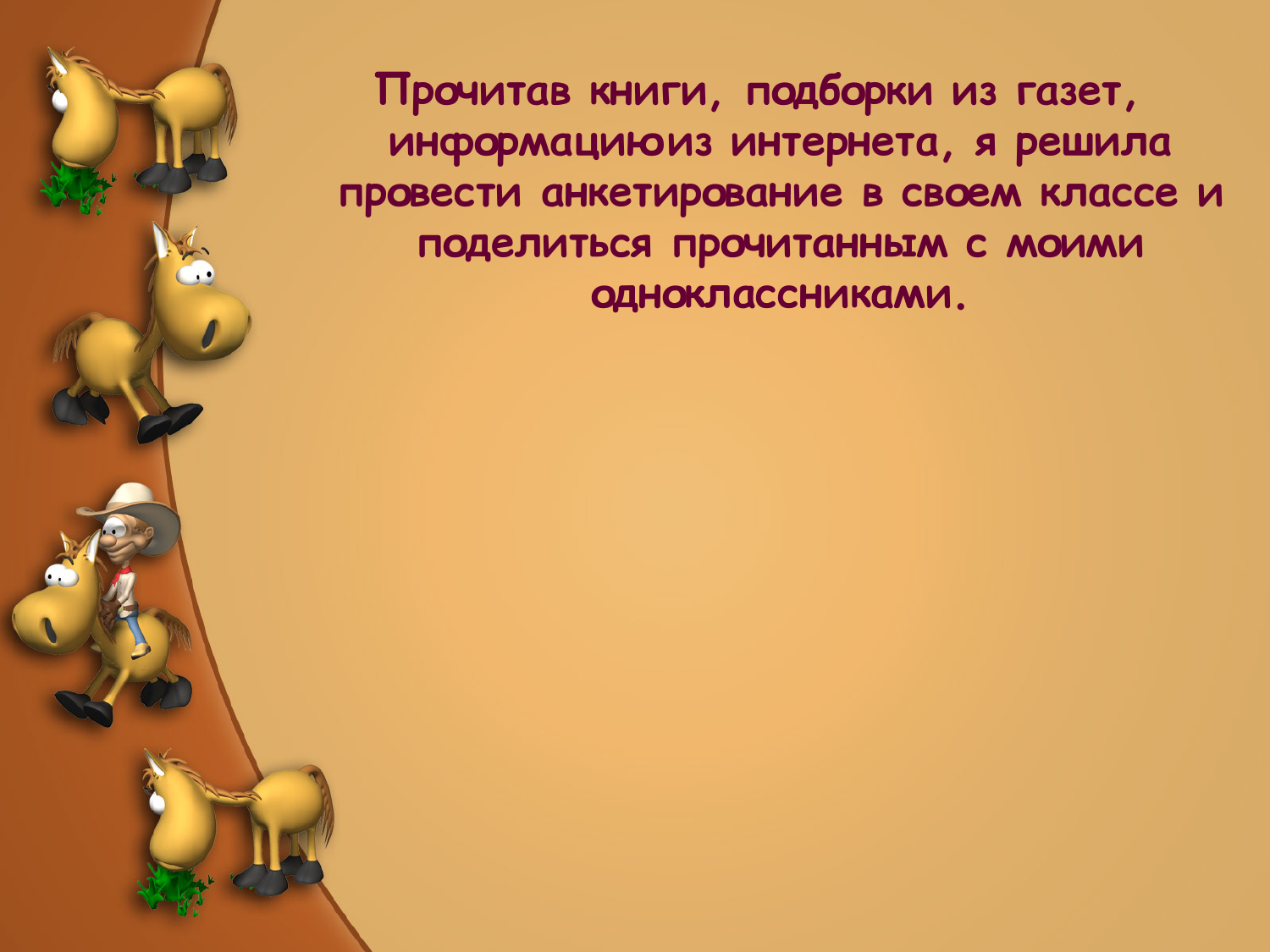

Прочитав книги, подборки из газет, информацию из интернета, я решила провести анкетирование в своем классе и поделиться прочитанным с моими одноклассниками.